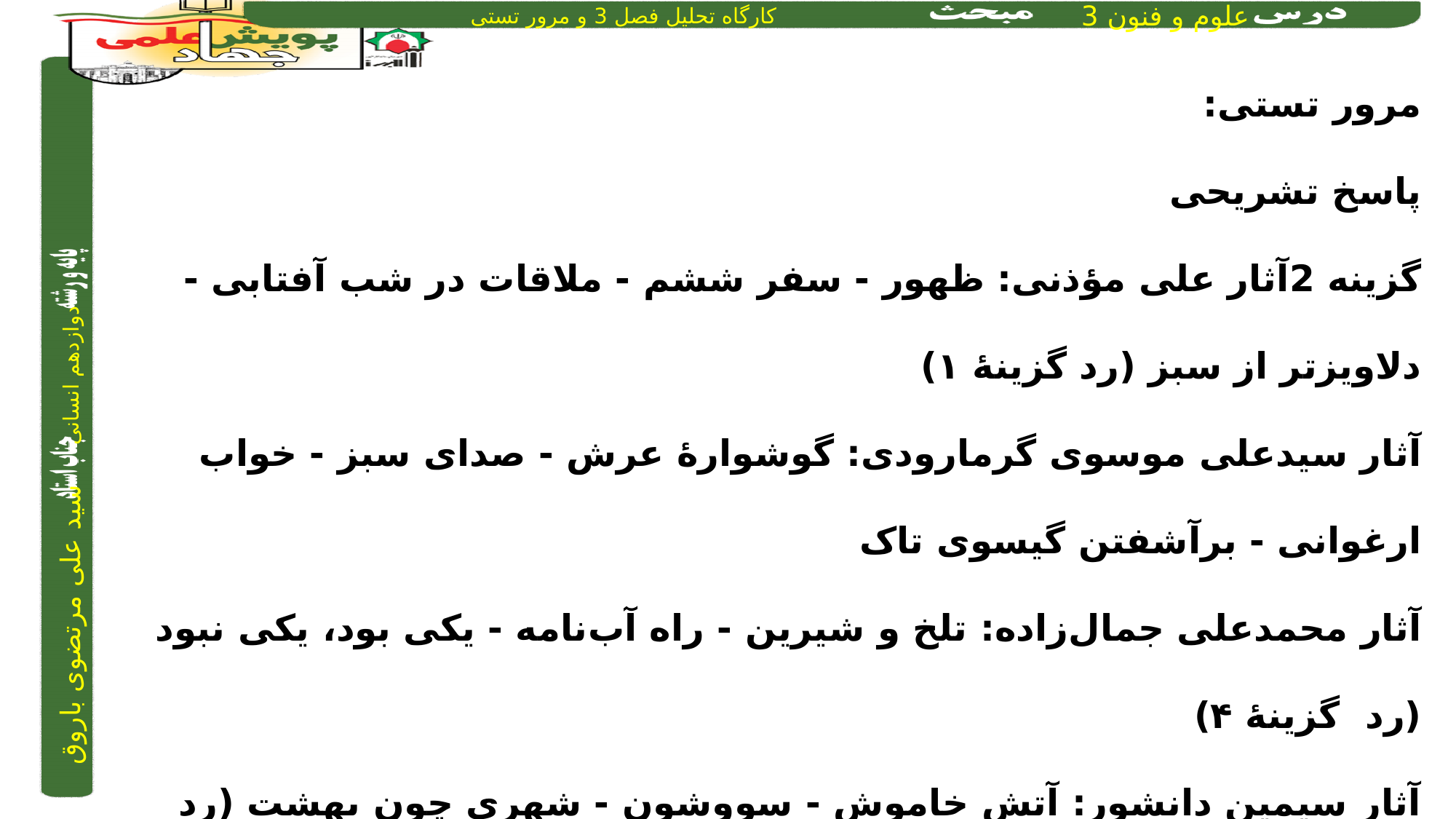

مرور تستی:
پاسخ تشریحی
گزینه 2آثار علی مؤذنی: ظهور - سفر ششم - ملاقات در شب آفتابی - دلاویزتر از سبز (رد گزینۀ ۱)
آثار سیدعلی موسوی گرمارودی: گوشوارۀ عرش - صدای سبز - خواب ارغوانی - برآشفتن گیسوی تاک
آثار محمدعلی جمال‌زاده: تلخ و شیرین - راه آب‌نامه - یکی بود، یکی نبود (رد  گزینۀ ۴)
آثار سیمین دانشور: آتش خاموش - سووشون - شهری چون بهشت (رد گزینۀ ۳)
نویسندگان دیگر آثار مطرح در گزینه‌ها عبارت‌اند از: زمستان ۶۲ (اسماعیل فصیح) - زیارت و دید و بازدید (جلال آل احمد) - زمستان (مهدی اخوان ثالث) - زمین سوخته (احمد محمود) ضیافت (سید مهدی شجاعی)